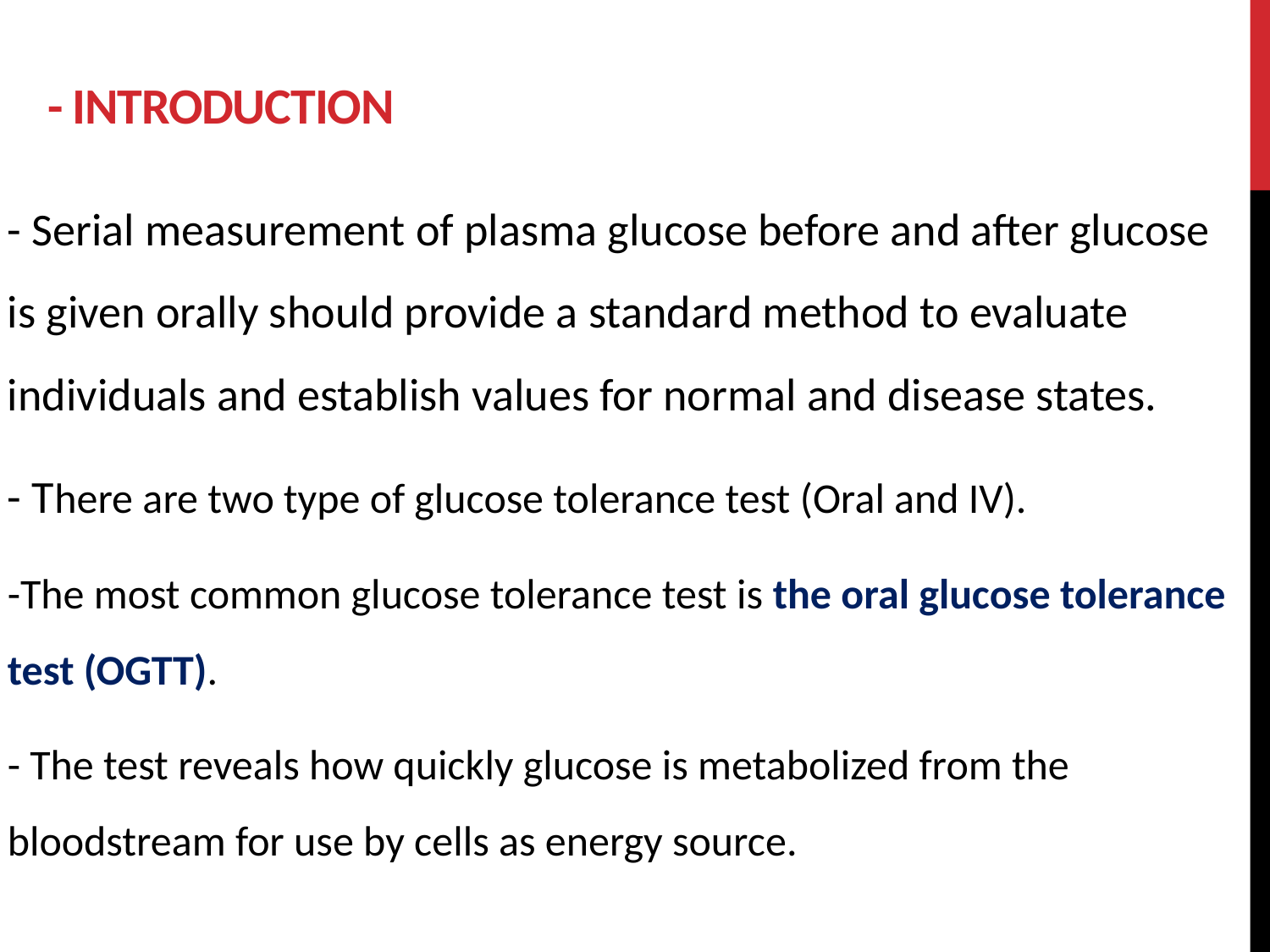

# - Introduction
- Serial measurement of plasma glucose before and after glucose is given orally should provide a standard method to evaluate individuals and establish values for normal and disease states.
- There are two type of glucose tolerance test (Oral and IV).
-The most common glucose tolerance test is the oral glucose tolerance test (OGTT).
- The test reveals how quickly glucose is metabolized from the bloodstream for use by cells as energy source.